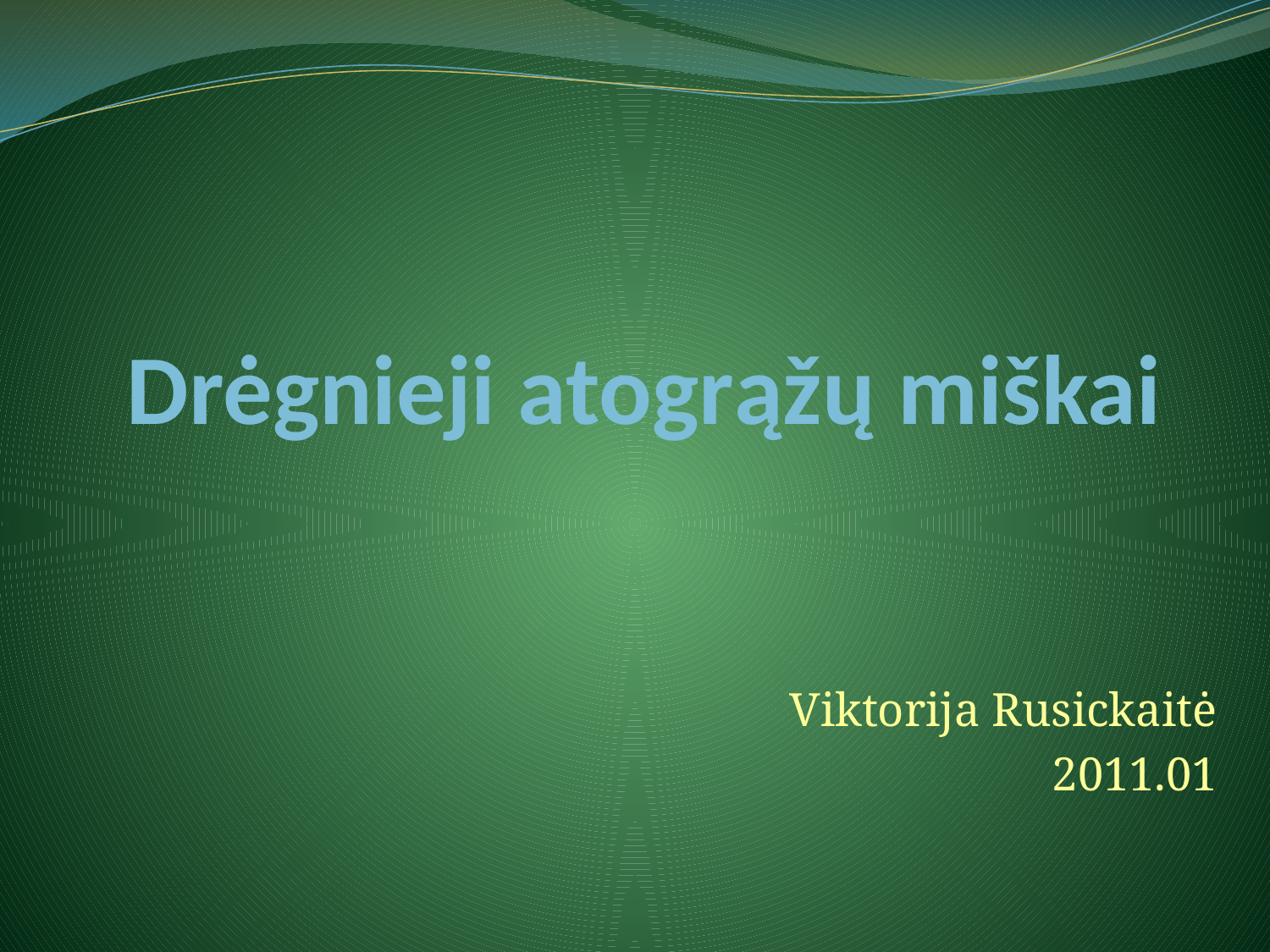

# Drėgnieji atogrąžų miškai
Viktorija Rusickaitė
2011.01